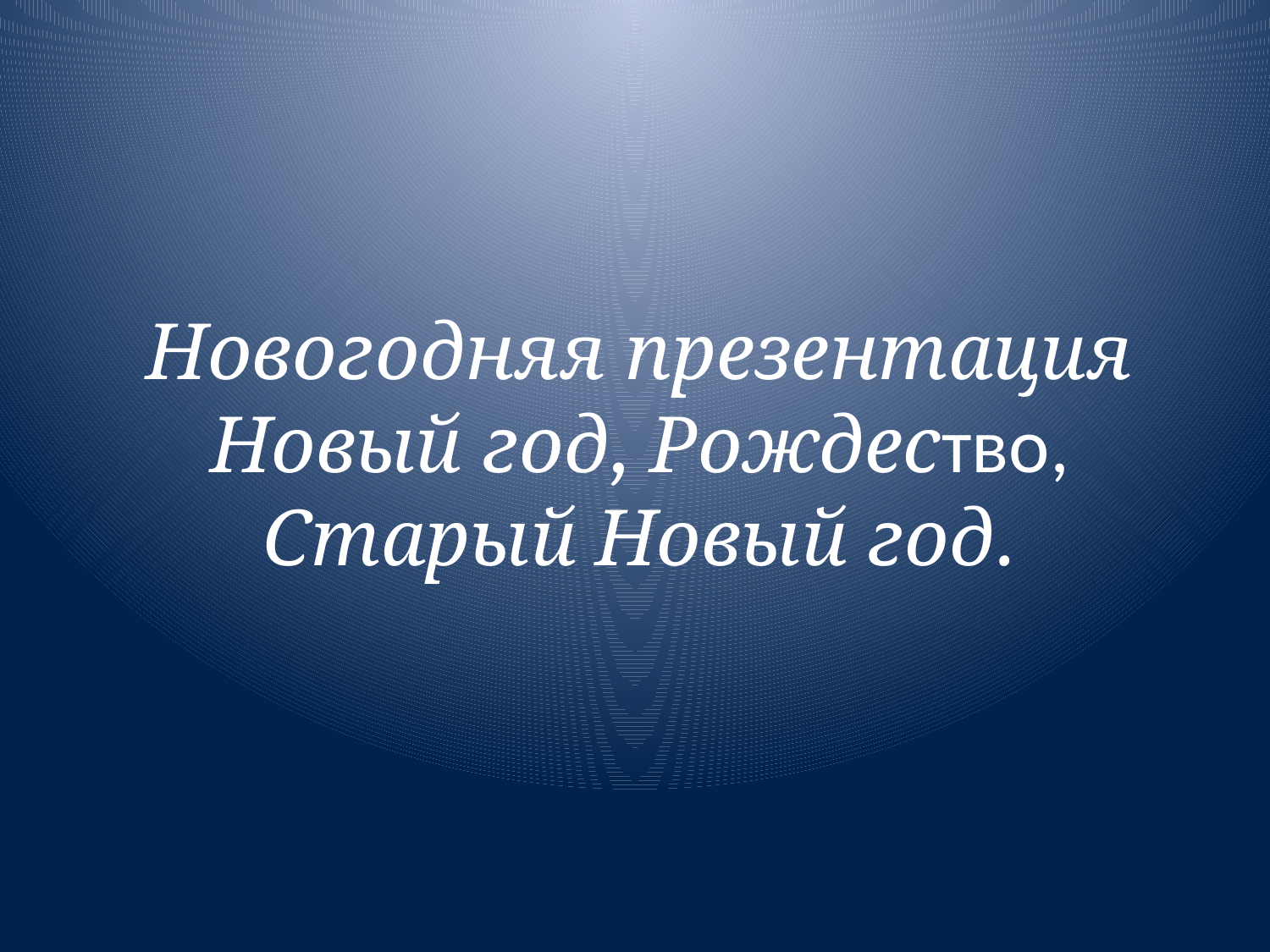

# Новогодняя презентация Новый год, Рождество, Старый Новый год.